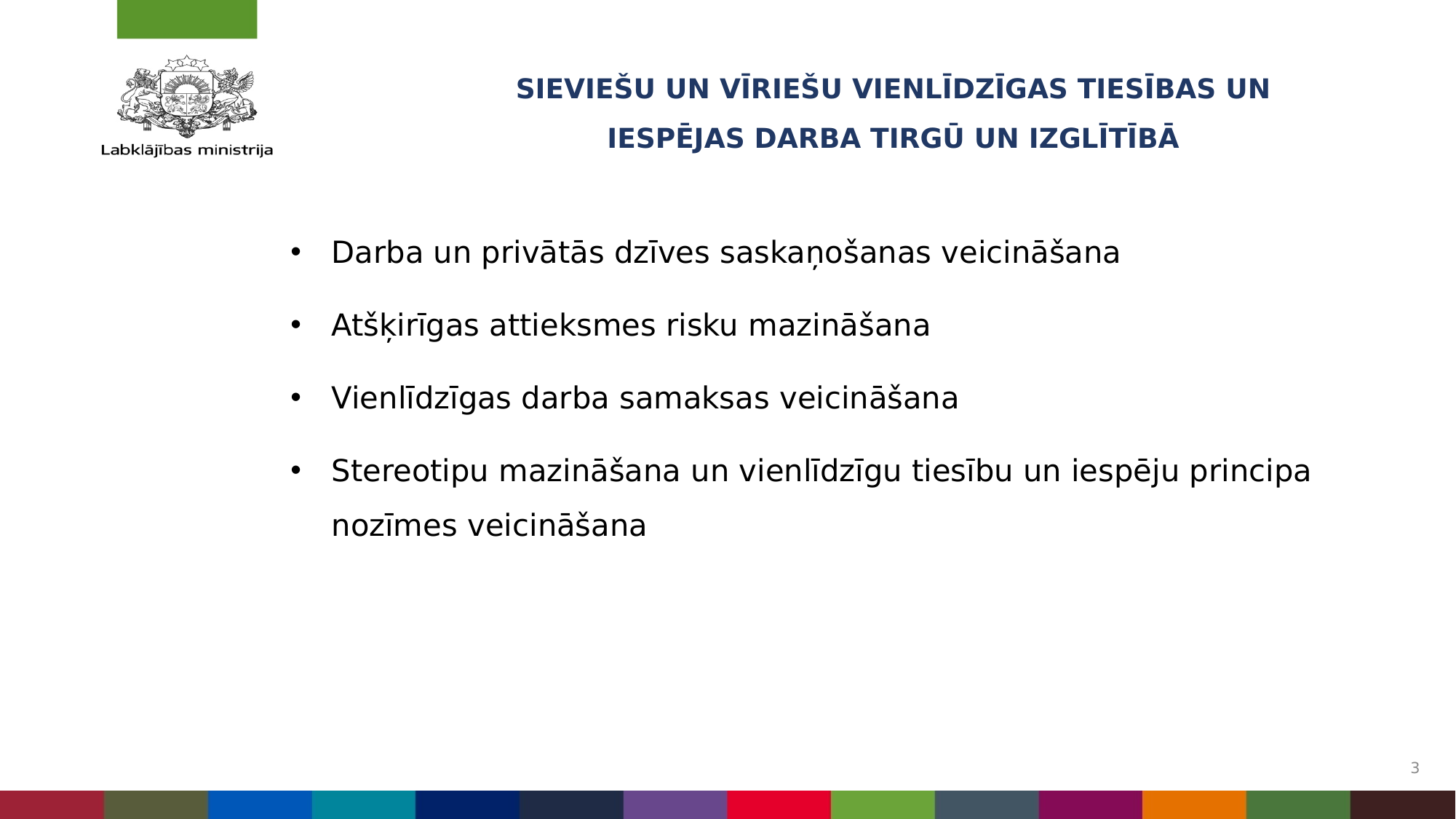

# SIEVIEŠU UN VĪRIEŠU VIENLĪDZĪGAS TIESĪBAS UN IESPĒJAS DARBA TIRGŪ UN IZGLĪTĪBĀ
Darba un privātās dzīves saskaņošanas veicināšana
Atšķirīgas attieksmes risku mazināšana
Vienlīdzīgas darba samaksas veicināšana
Stereotipu mazināšana un vienlīdzīgu tiesību un iespēju principa nozīmes veicināšana

3